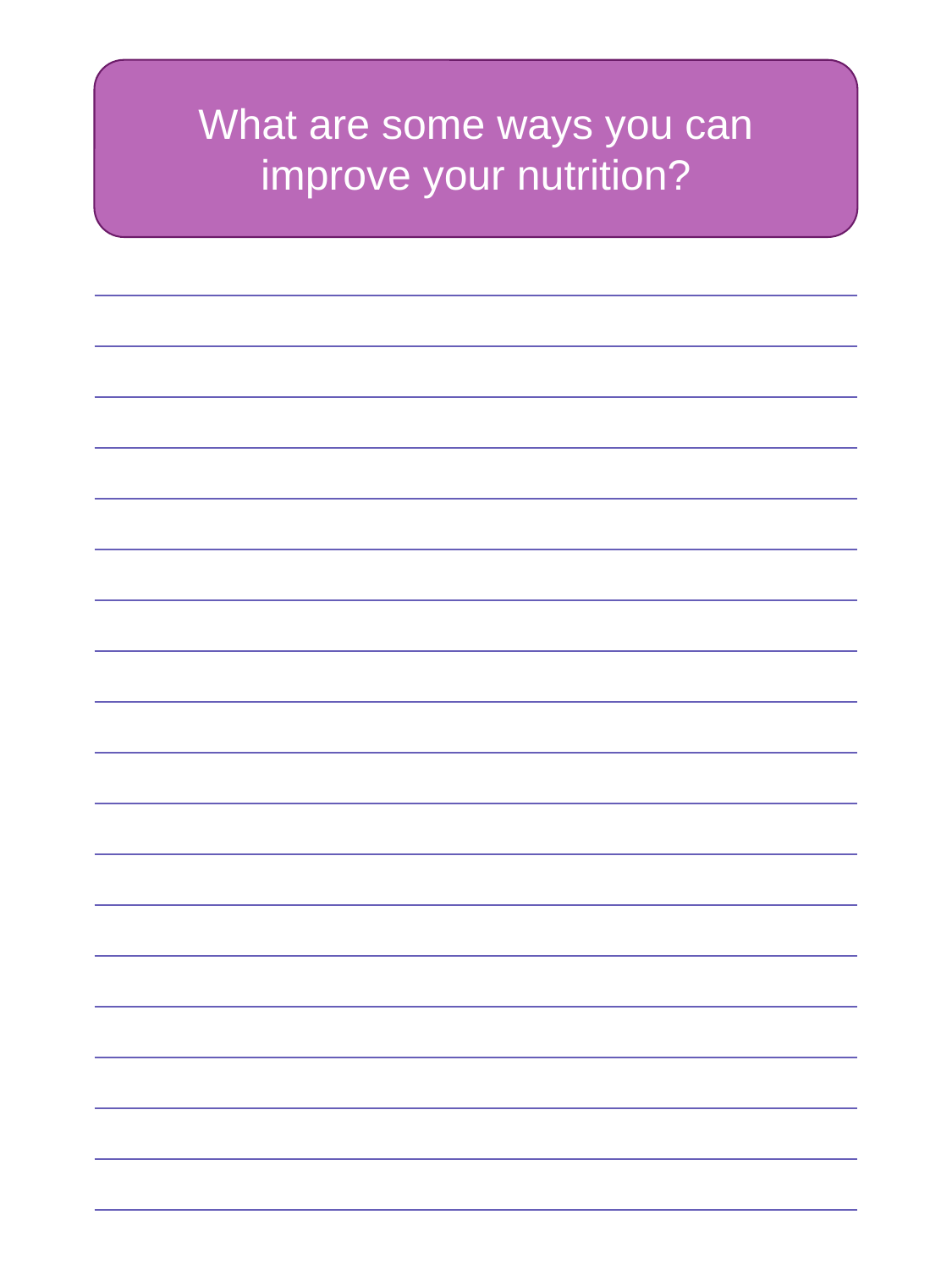

What are some ways you can improve your nutrition?
|  |
| --- |
|  |
|  |
|  |
|  |
|  |
|  |
|  |
|  |
|  |
|  |
|  |
|  |
|  |
|  |
|  |
|  |
|  |